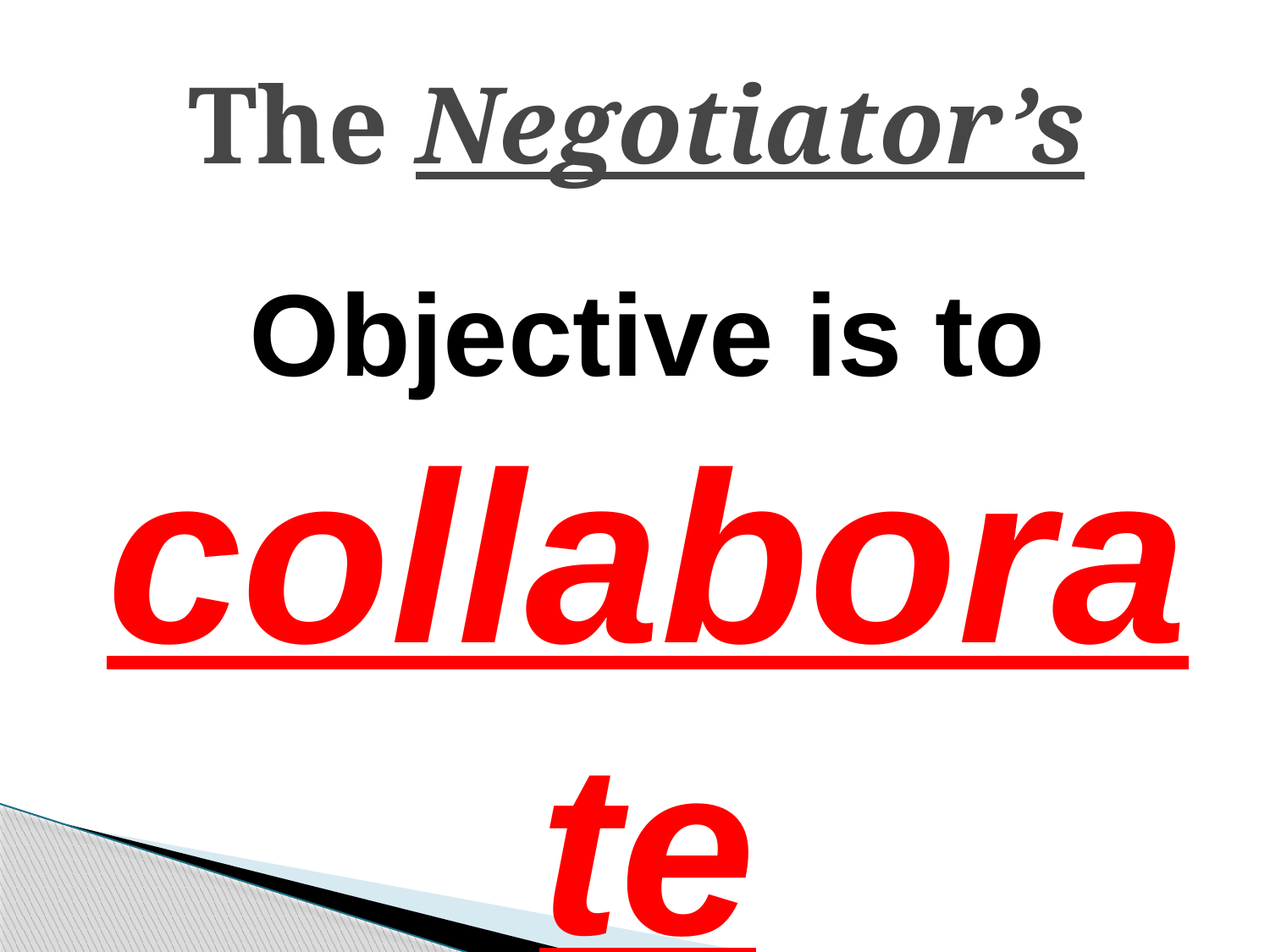

# The Negotiator’s
Objective is to collaborate